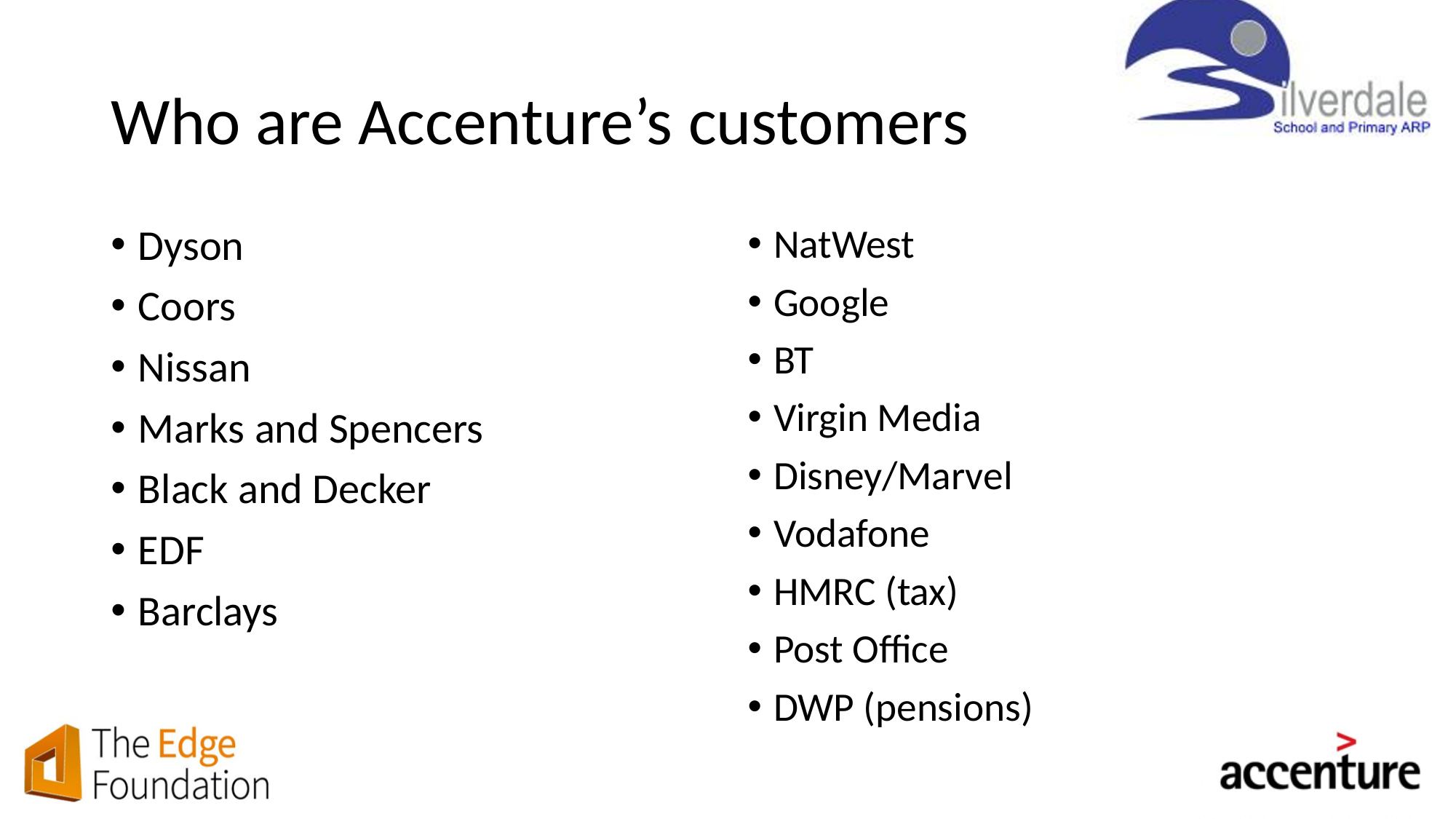

# Who are Accenture’s customers
Dyson
Coors
Nissan
Marks and Spencers
Black and Decker
EDF
Barclays

NatWest
Google
BT
Virgin Media
Disney/Marvel
Vodafone
HMRC (tax)
Post Office
DWP (pensions)